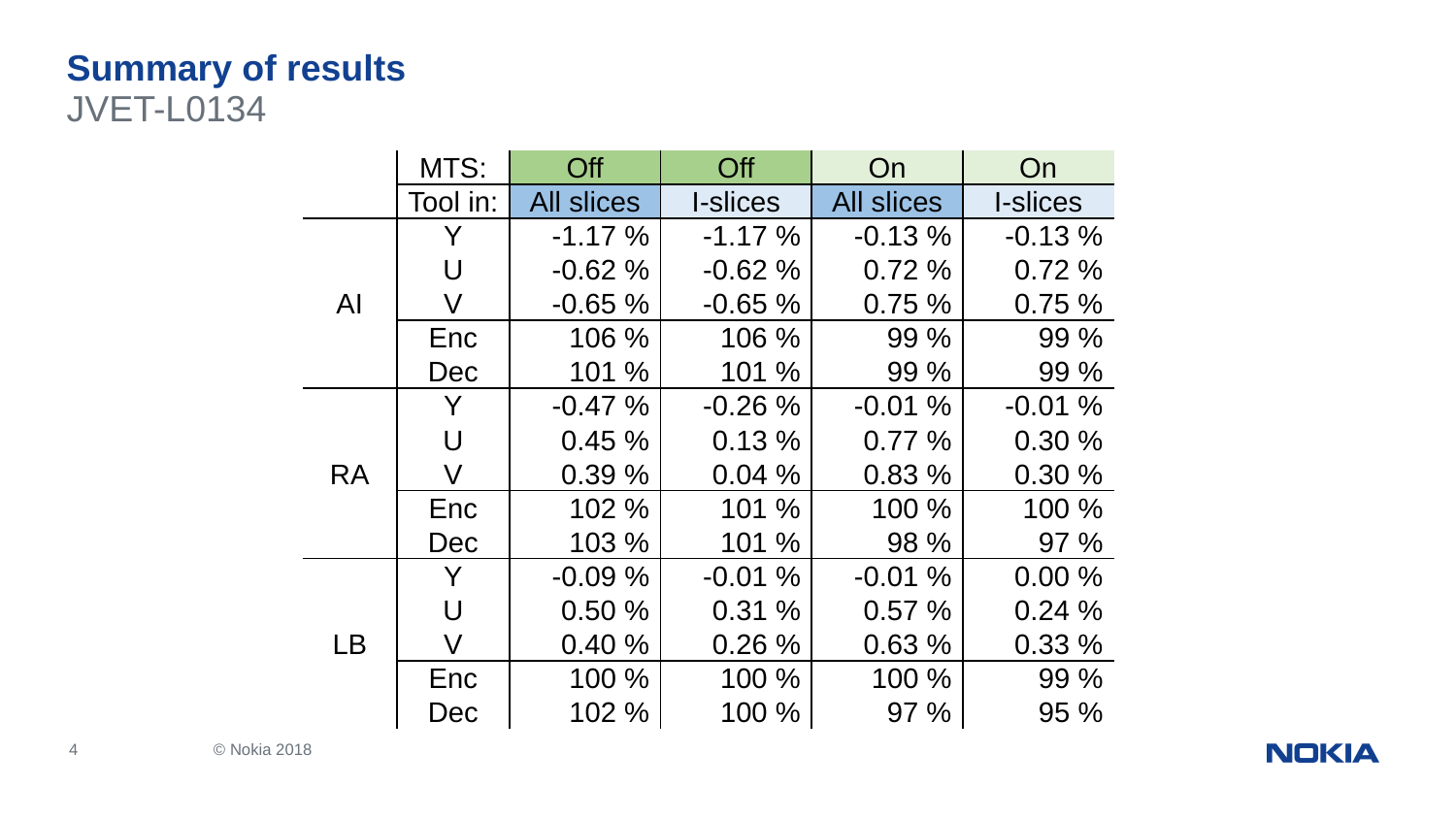

# Summary of results
JVET-L0134
|  | MTS: | Off | Off | On | On |
| --- | --- | --- | --- | --- | --- |
|  | Tool in: | All slices | I-slices | All slices | I-slices |
|  | Y | -1.17 % | -1.17 % | -0.13 % | -0.13 % |
|  | U | -0.62 % | -0.62 % | 0.72 % | 0.72 % |
| AI | V | -0.65 % | -0.65 % | 0.75 % | 0.75 % |
|  | Enc | 106 % | 106 % | 99 % | 99 % |
|  | Dec | 101 % | 101 % | 99 % | 99 % |
|  | Y | -0.47 % | -0.26 % | -0.01 % | -0.01 % |
|  | U | 0.45 % | 0.13 % | 0.77 % | 0.30 % |
| RA | V | 0.39 % | 0.04 % | 0.83 % | 0.30 % |
|  | Enc | 102 % | 101 % | 100 % | 100 % |
|  | Dec | 103 % | 101 % | 98 % | 97 % |
|  | Y | -0.09 % | -0.01 % | -0.01 % | 0.00 % |
|  | U | 0.50 % | 0.31 % | 0.57 % | 0.24 % |
| LB | V | 0.40 % | 0.26 % | 0.63 % | 0.33 % |
|  | Enc | 100 % | 100 % | 100 % | 99 % |
|  | Dec | 102 % | 100 % | 97 % | 95 % |